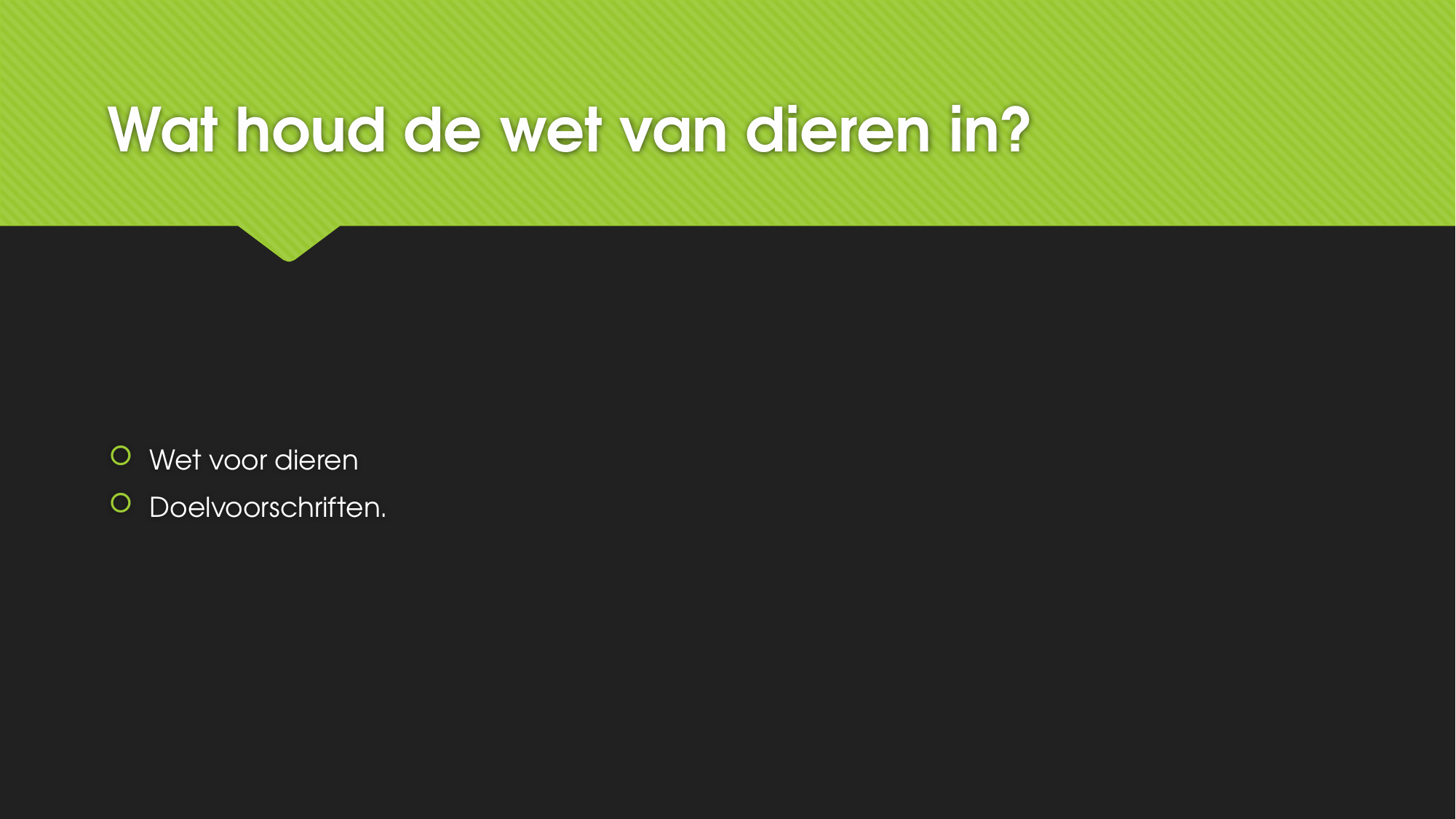

# Wat houd de wet van dieren in?
Wet voor dieren
Doelvoorschriften.